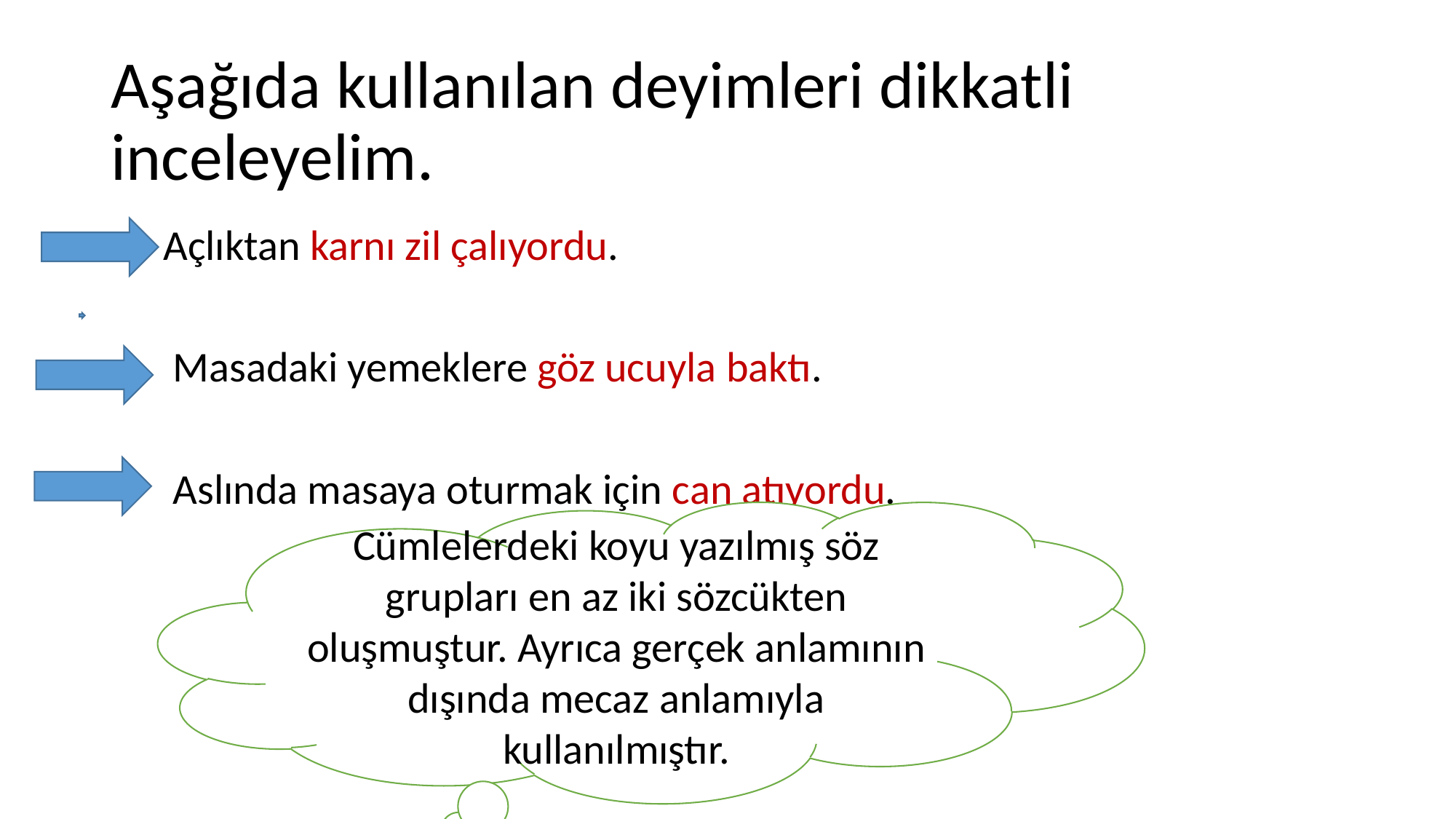

# Aşağıda kullanılan deyimleri dikkatli inceleyelim.

    Açlıktan karnı zil çalıyordu.

     Masadaki yemeklere göz ucuyla baktı.

     Aslında masaya oturmak için can atıyordu.

Cümlelerdeki koyu yazılmış söz grupları en az iki sözcükten oluşmuştur. Ayrıca gerçek anlamının dışında mecaz anlamıyla kullanılmıştır.